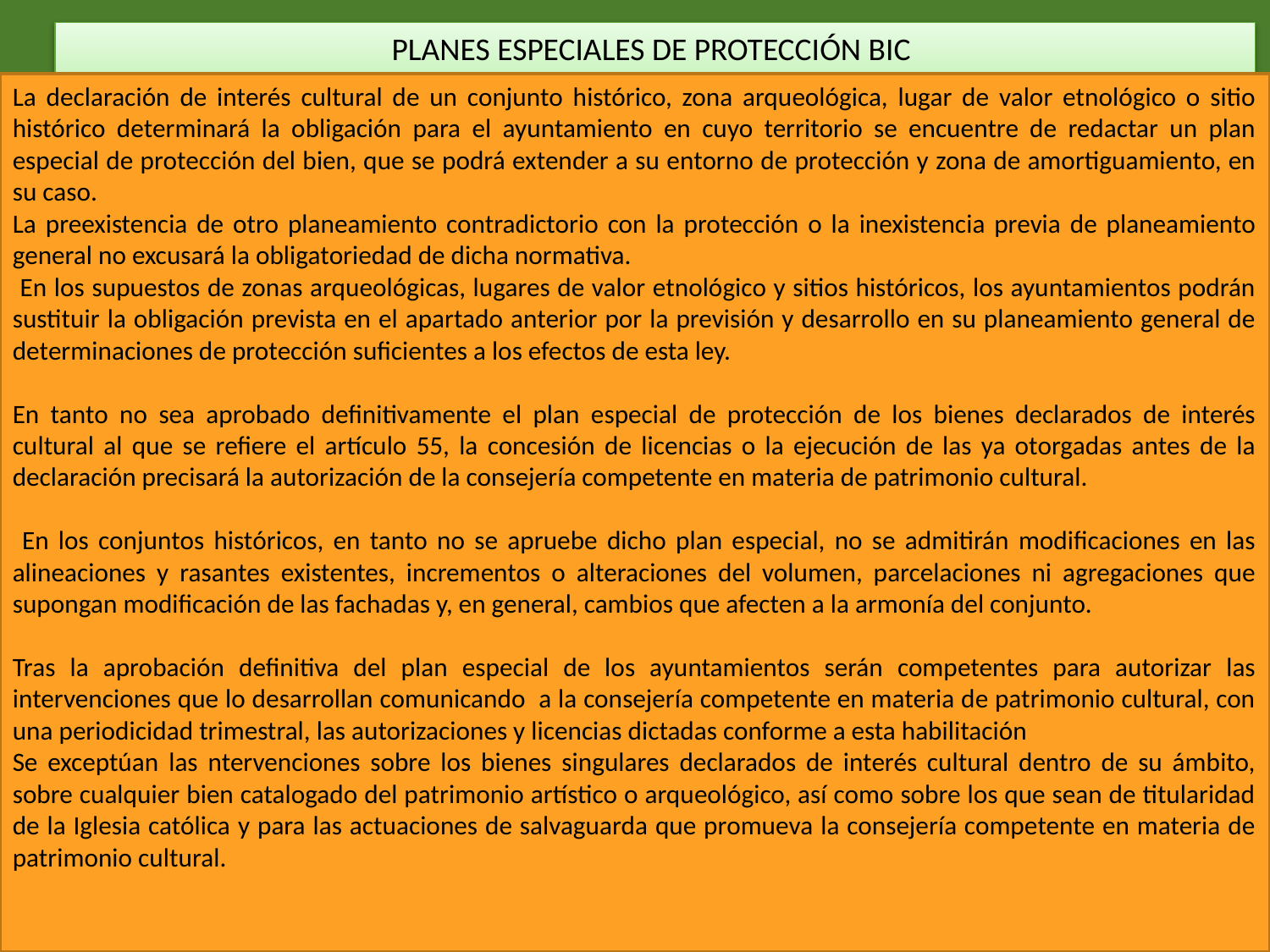

PLANES ESPECIALES DE PROTECCIÓN BIC

La declaración de interés cultural de un conjunto histórico, zona arqueológica, lugar de valor etnológico o sitio histórico determinará la obligación para el ayuntamiento en cuyo territorio se encuentre de redactar un plan especial de protección del bien, que se podrá extender a su entorno de protección y zona de amortiguamiento, en su caso.
La preexistencia de otro planeamiento contradictorio con la protección o la inexistencia previa de planeamiento general no excusará la obligatoriedad de dicha normativa.
 En los supuestos de zonas arqueológicas, lugares de valor etnológico y sitios históricos, los ayuntamientos podrán sustituir la obligación prevista en el apartado anterior por la previsión y desarrollo en su planeamiento general de determinaciones de protección suficientes a los efectos de esta ley.

En tanto no sea aprobado definitivamente el plan especial de protección de los bienes declarados de interés cultural al que se refiere el artículo 55, la concesión de licencias o la ejecución de las ya otorgadas antes de la declaración precisará la autorización de la consejería competente en materia de patrimonio cultural.

 En los conjuntos históricos, en tanto no se apruebe dicho plan especial, no se admitirán modificaciones en las alineaciones y rasantes existentes, incrementos o alteraciones del volumen, parcelaciones ni agregaciones que supongan modificación de las fachadas y, en general, cambios que afecten a la armonía del conjunto.

Tras la aprobación definitiva del plan especial de los ayuntamientos serán competentes para autorizar las intervenciones que lo desarrollan comunicando  a la consejería competente en materia de patrimonio cultural, con una periodicidad trimestral, las autorizaciones y licencias dictadas conforme a esta habilitación
Se exceptúan las ntervenciones sobre los bienes singulares declarados de interés cultural dentro de su ámbito, sobre cualquier bien catalogado del patrimonio artístico o arqueológico, así como sobre los que sean de titularidad de la Iglesia católica y para las actuaciones de salvaguarda que promueva la consejería competente en materia de patrimonio cultural.